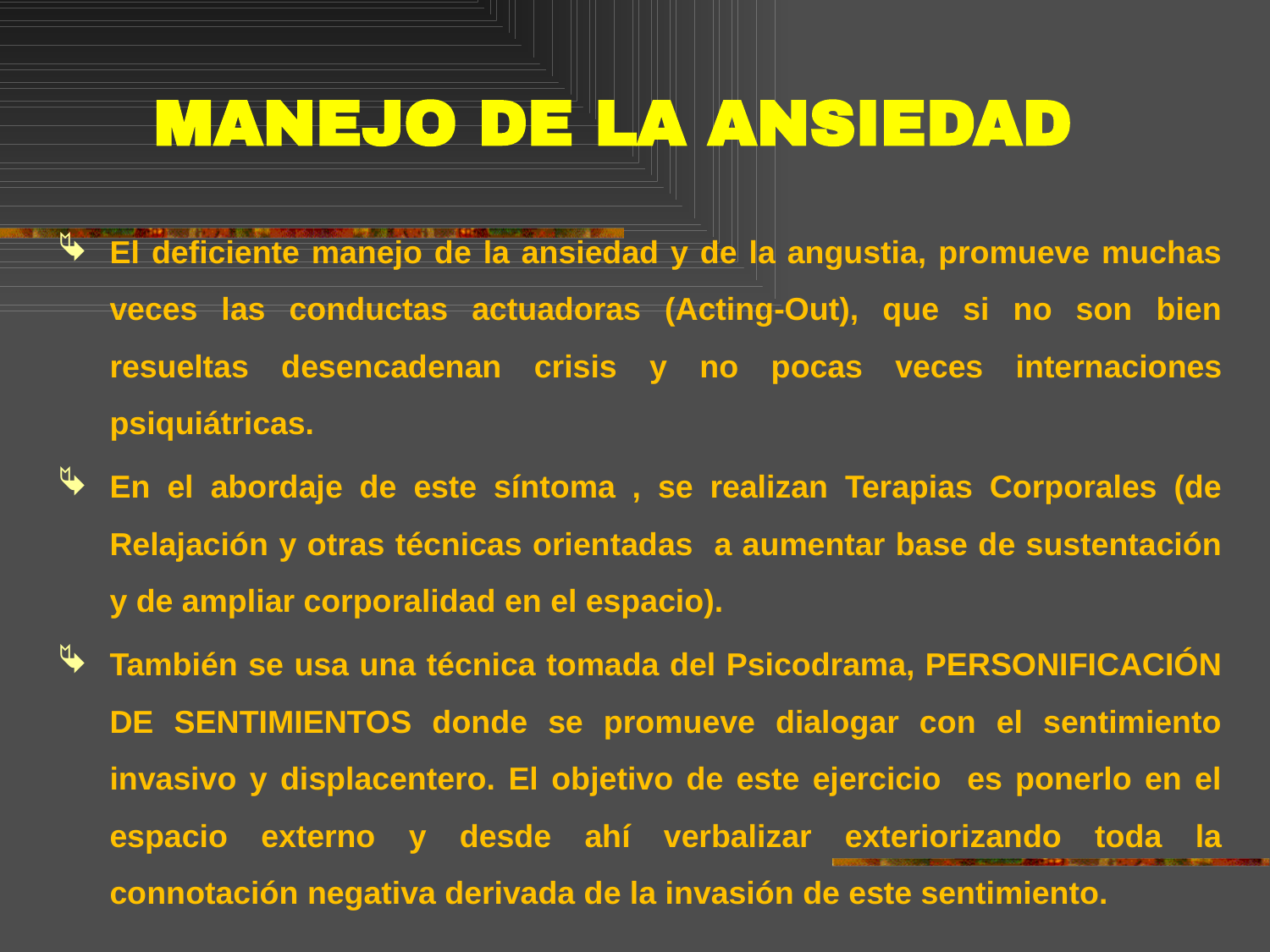

# MANEJO DE LA ANSIEDAD
El deficiente manejo de la ansiedad y de la angustia, promueve muchas veces las conductas actuadoras (Acting-Out), que si no son bien resueltas desencadenan crisis y no pocas veces internaciones psiquiátricas.
En el abordaje de este síntoma , se realizan Terapias Corporales (de Relajación y otras técnicas orientadas  a aumentar base de sustentación y de ampliar corporalidad en el espacio).
También se usa una técnica tomada del Psicodrama, PERSONIFICACIÓN DE SENTIMIENTOS donde se promueve dialogar con el sentimiento invasivo y displacentero. El objetivo de este ejercicio  es ponerlo en el espacio externo y desde ahí verbalizar exteriorizando toda la connotación negativa derivada de la invasión de este sentimiento.